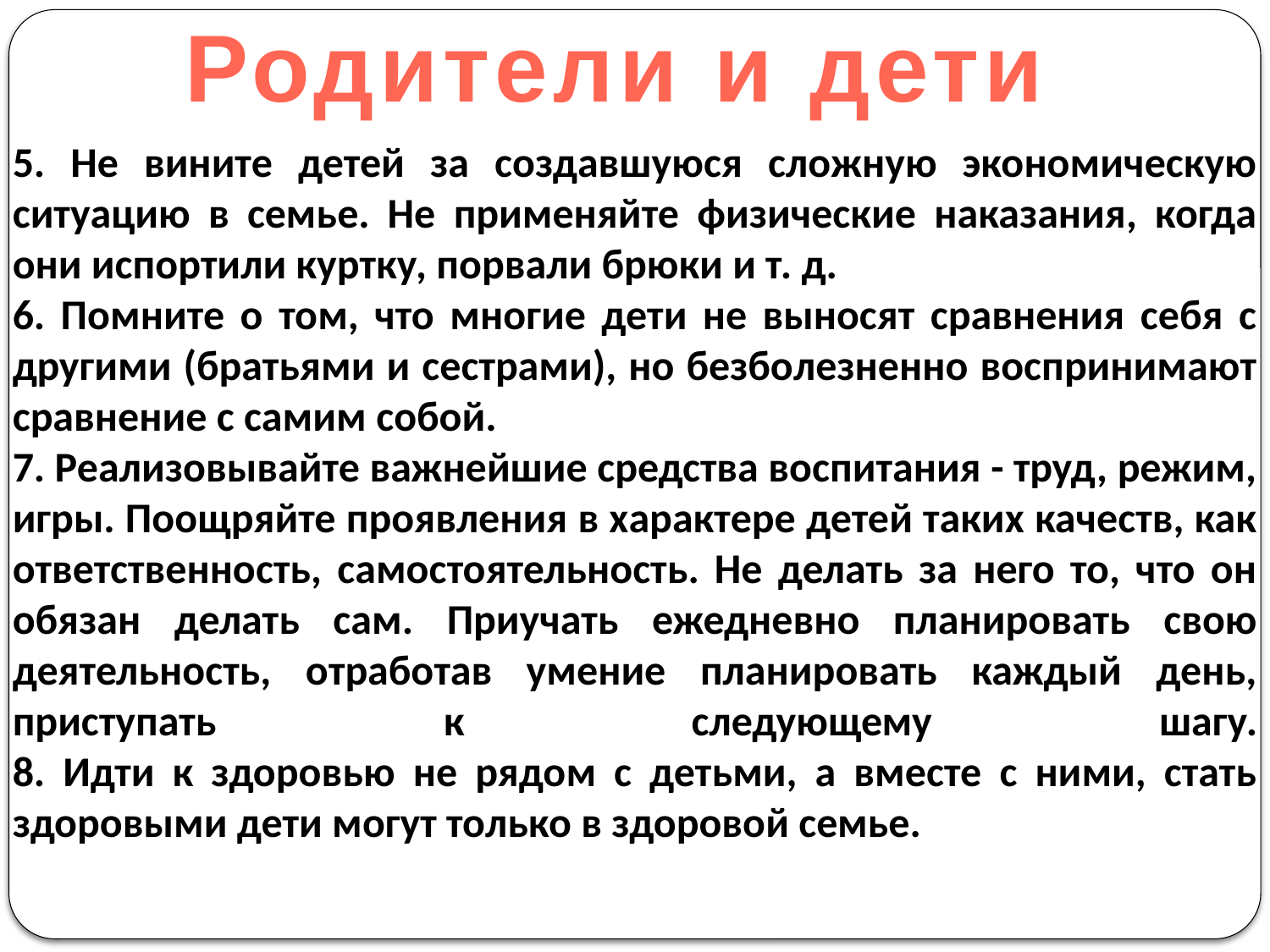

Родители и дети
5. Не вините детей за создавшуюся сложную экономическую ситуацию в семье. Не применяйте физические наказания, когда они испортили куртку, порвали брюки и т. д.
6. Помните о том, что многие дети не выносят сравнения себя с другими (братьями и сестрами), но безболезненно воспринимают сравнение с самим собой.
7. Реализовывайте важнейшие средства воспитания - труд, режим, игры. Поощряйте проявления в характере детей таких качеств, как ответственность, самостоятельность. Не делать за него то, что он обязан делать сам. Приучать ежедневно планировать свою деятельность, отработав умение планировать каждый день, приступать к следующему шагу.
8. Идти к здоровью не рядом с детьми, а вместе с ними, стать здоровыми дети могут только в здоровой семье.